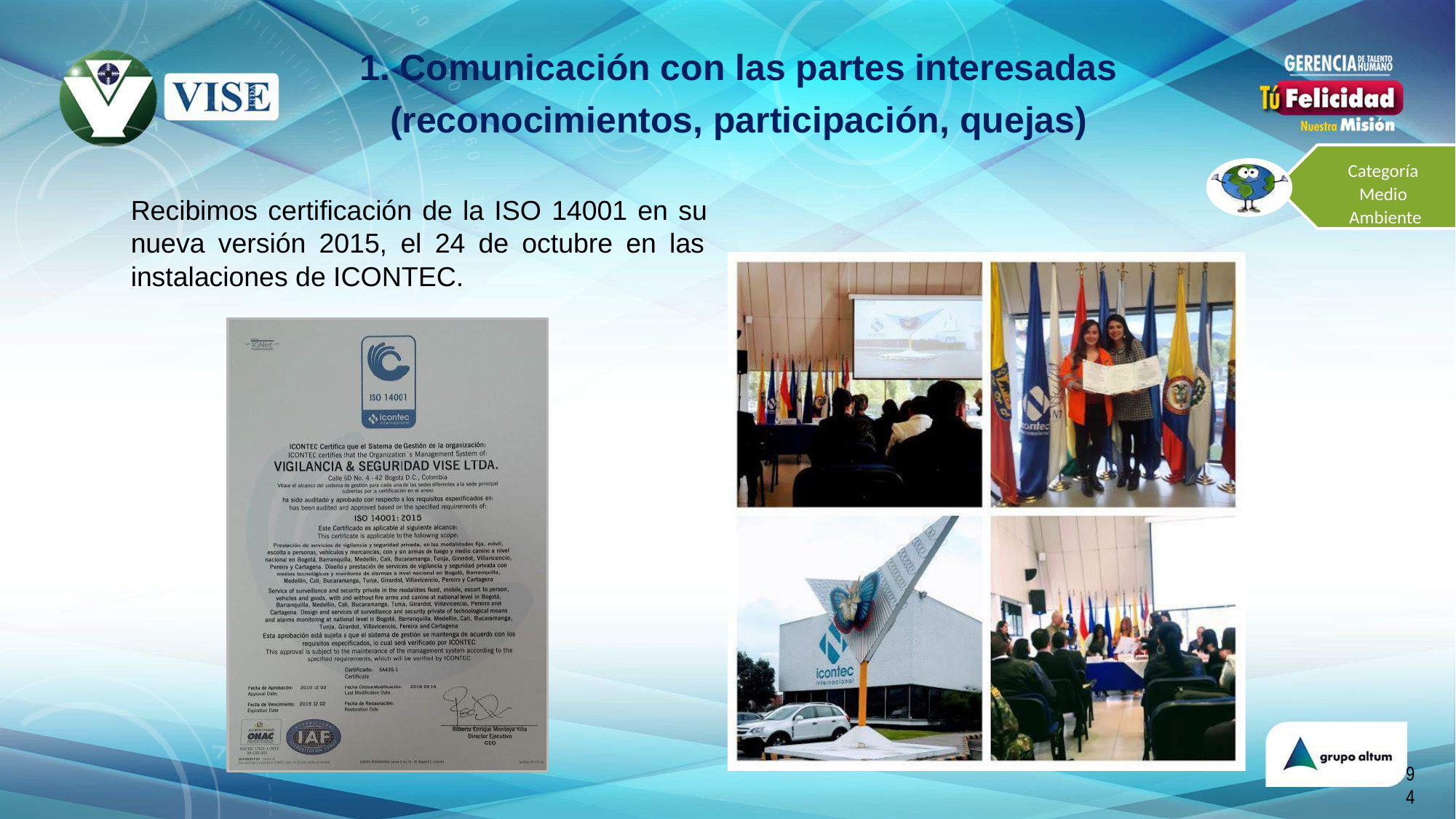

# 1. Comunicación con las partes interesadas  (reconocimientos, participación, quejas)

Categoría  Medio  Ambiente

Recibimos certificación de la ISO 14001 en su  nueva versión 2015, el 24 de octubre en las  instalaciones de ICONTEC.
94